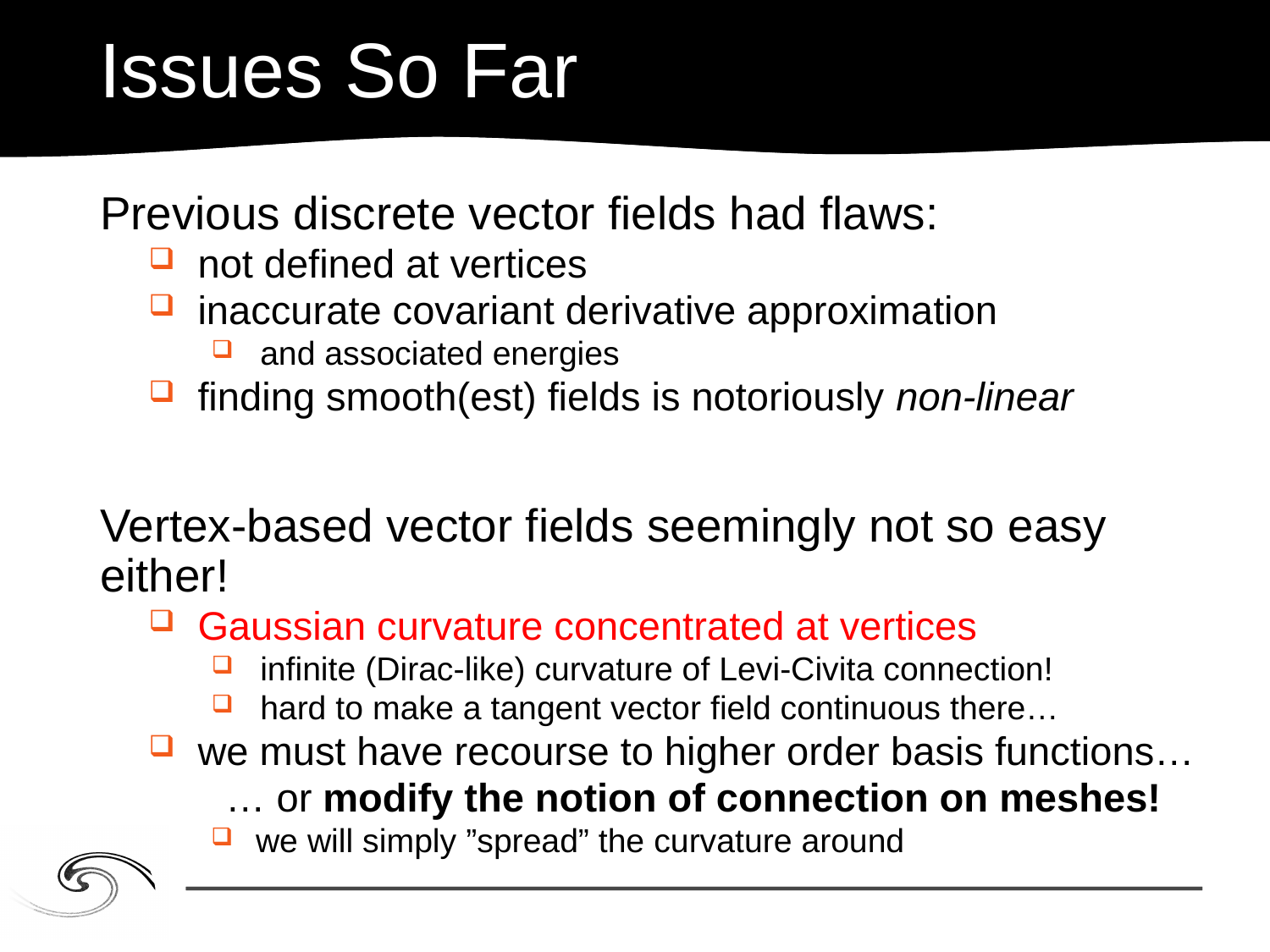

# Issues So Far
Previous discrete vector fields had flaws:
not defined at vertices
inaccurate covariant derivative approximation
and associated energies
finding smooth(est) fields is notoriously non-linear

Vertex-based vector fields seemingly not so easy either!
Gaussian curvature concentrated at vertices
infinite (Dirac-like) curvature of Levi-Civita connection!
hard to make a tangent vector field continuous there…
we must have recourse to higher order basis functions…
       … or modify the notion of connection on meshes!
we will simply ”spread” the curvature around